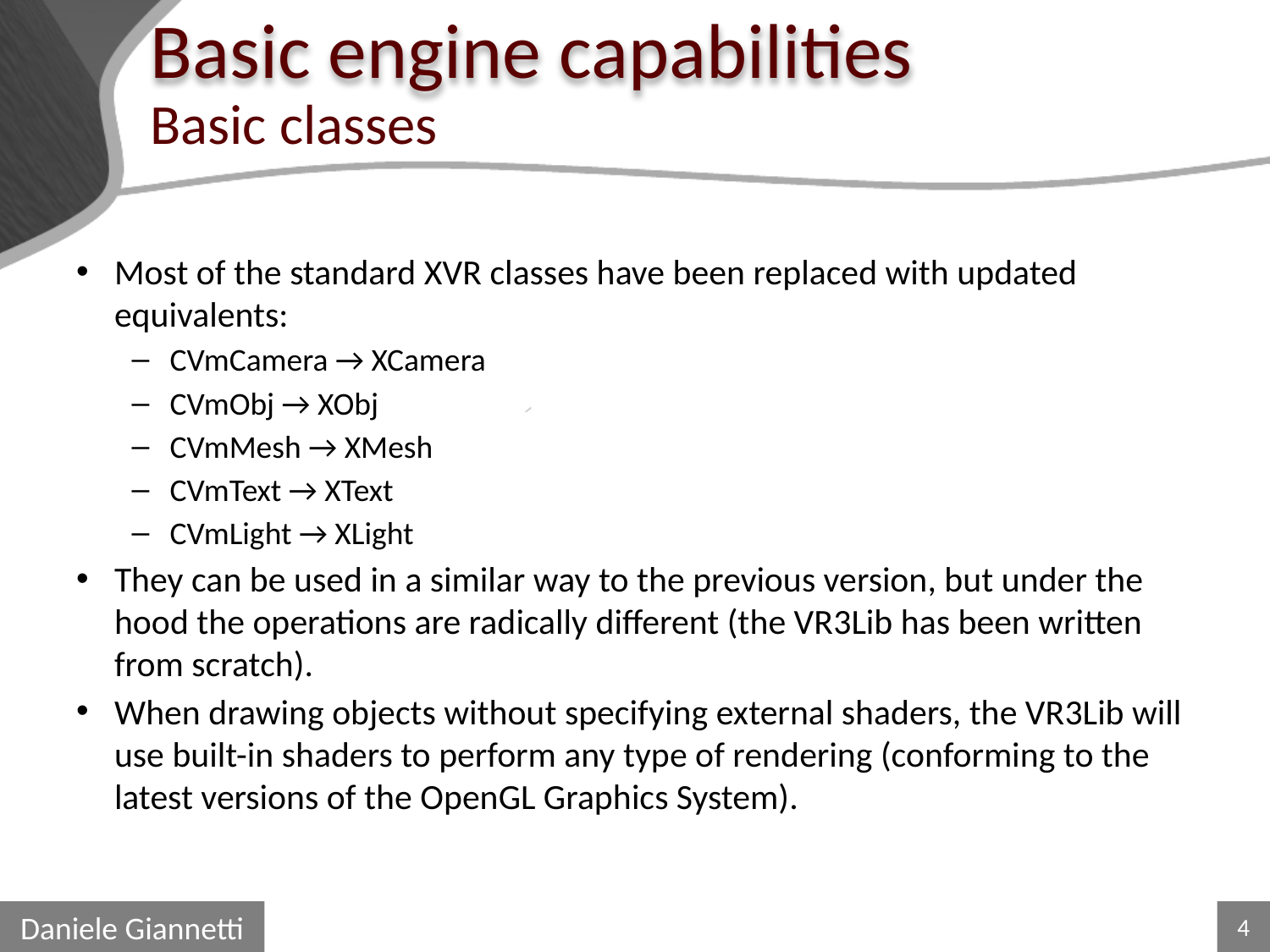

# Basic engine capabilities
Basic classes
Most of the standard XVR classes have been replaced with updated equivalents:
CVmCamera → XCamera
CVmObj → XObj
CVmMesh → XMesh
CVmText → XText
CVmLight → XLight
They can be used in a similar way to the previous version, but under the hood the operations are radically different (the VR3Lib has been written from scratch).
When drawing objects without specifying external shaders, the VR3Lib will use built-in shaders to perform any type of rendering (conforming to the latest versions of the OpenGL Graphics System).
Daniele Giannetti
4